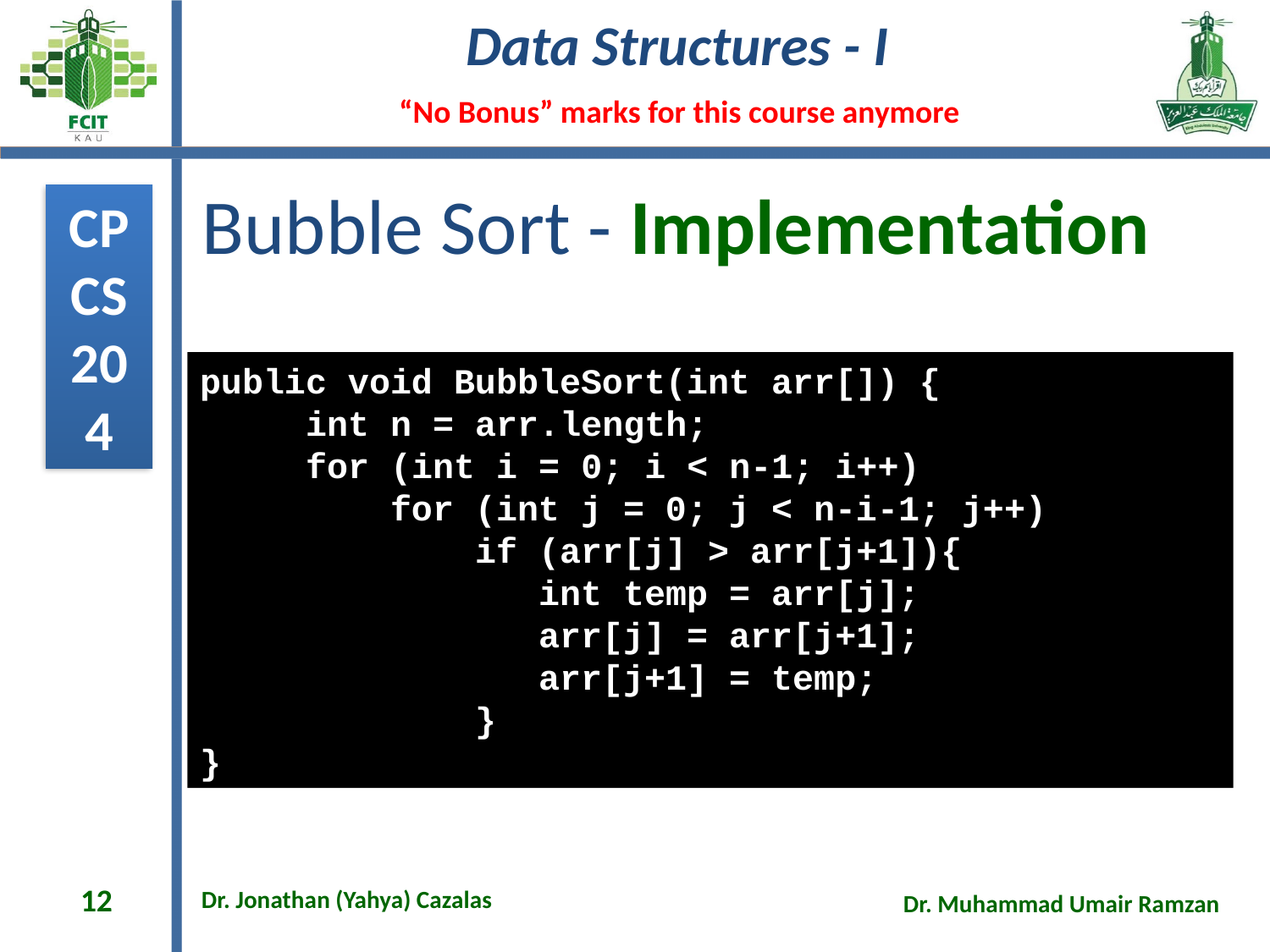

# Bubble Sort - Implementation

public void BubbleSort(int arr[]) {
     int n = arr.length;
     for (int i = 0; i < n-1; i++)
         for (int j = 0; j < n-i-1; j++)
             if (arr[j] > arr[j+1]){
                int temp = arr[j];
                arr[j] = arr[j+1];
                arr[j+1] = temp;
             }
}
12